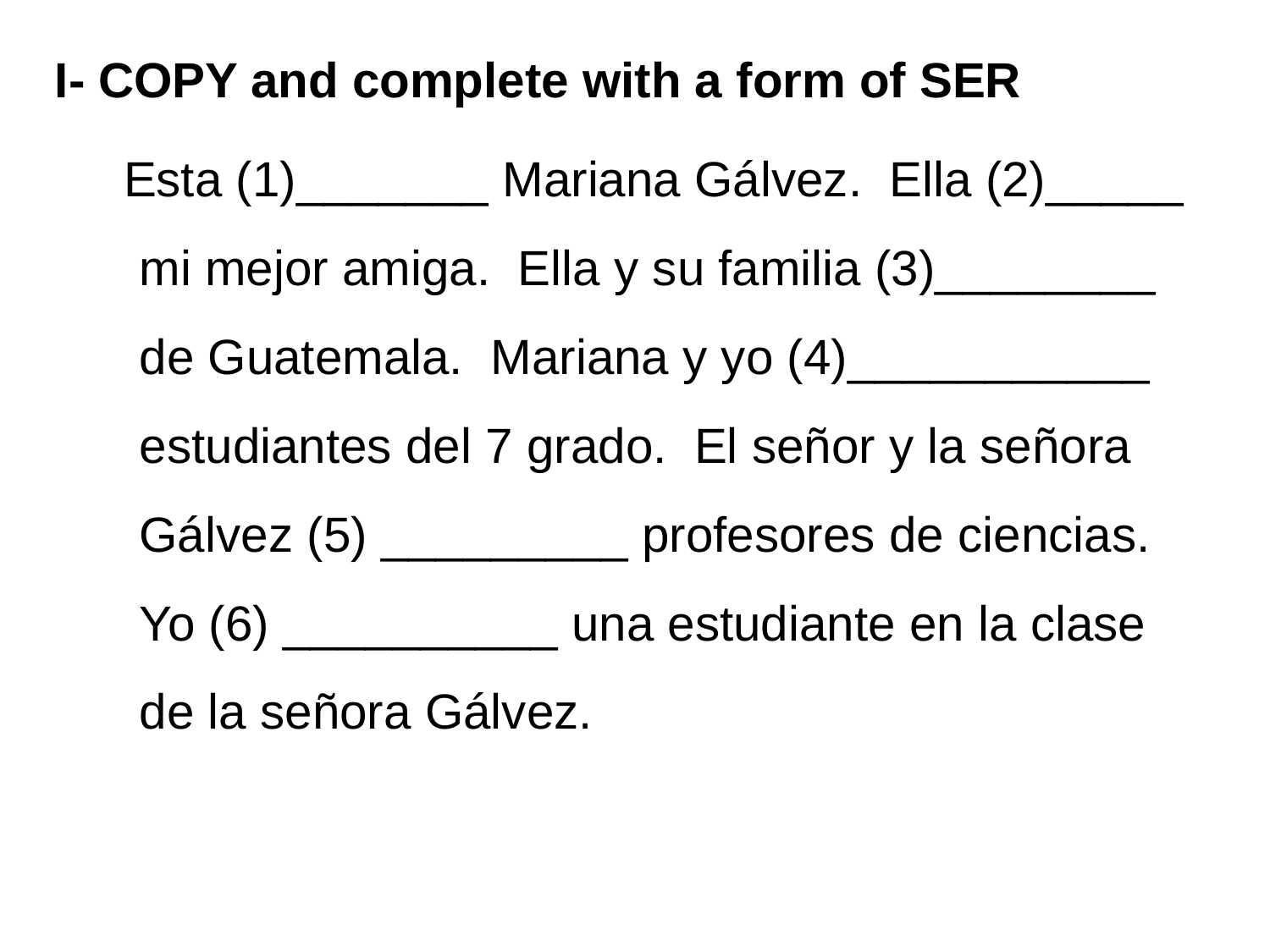

I- COPY and complete with a form of SER
     Esta (1)_______ Mariana Gálvez.  Ella (2)_____ mi mejor amiga.  Ella y su familia (3)________ de Guatemala.  Mariana y yo (4)___________ estudiantes del 7 grado.  El señor y la señora Gálvez (5) _________ profesores de ciencias.  Yo (6) __________ una estudiante en la clase de la señora Gálvez.